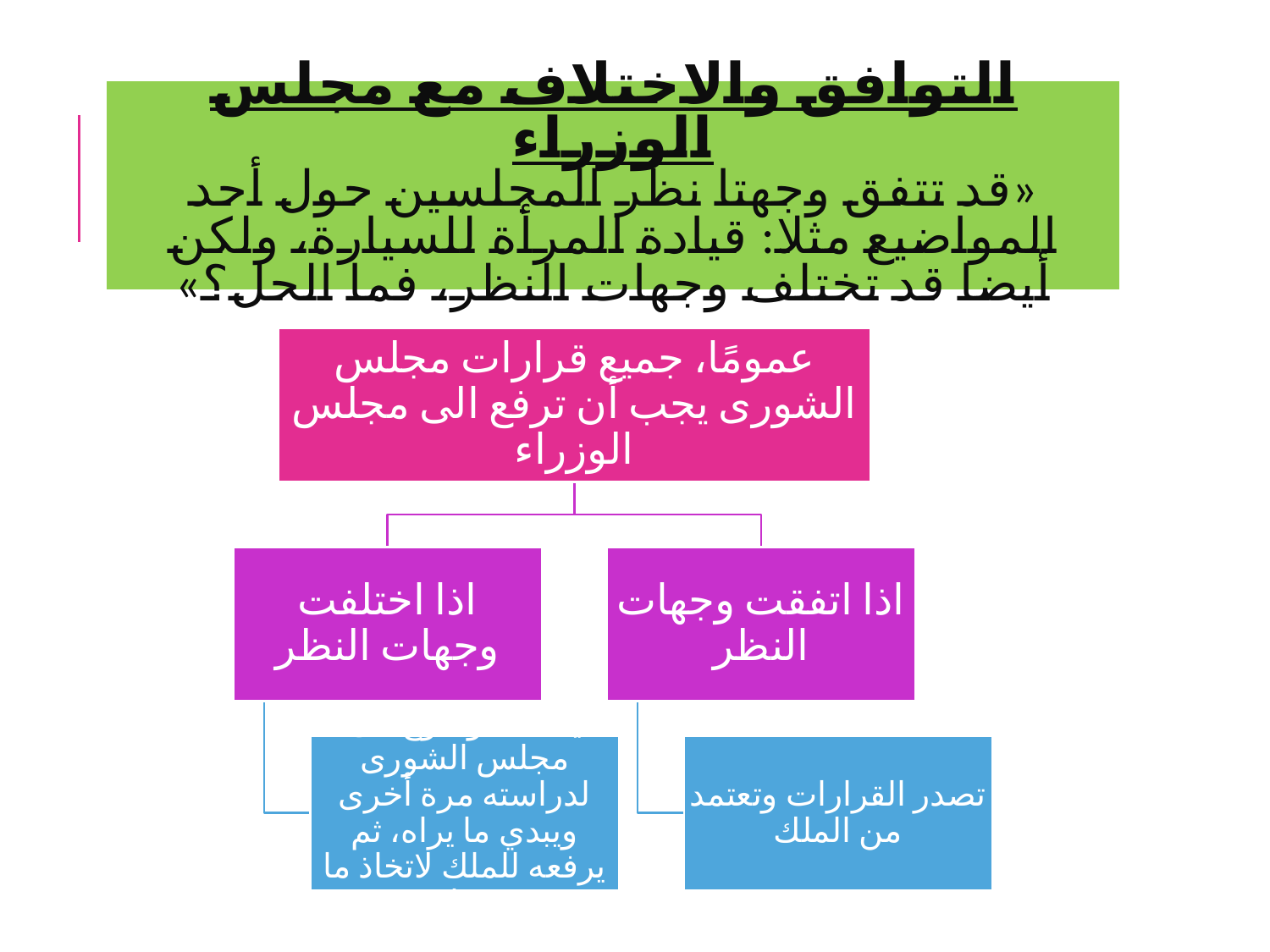

# التوافق والاختلاف مع مجلس الوزراء «قد تتفق وجهتا نظر المجلسين حول أحد المواضيع مثلا: قيادة المرأة للسيارة، ولكن أيضا قد تختلف وجهات النظر، فما الحل؟»
عمومًا، جميع قرارات مجلس الشورى يجب أن ترفع الى مجلس الوزراء
اذا اتفقت وجهات النظر
تصدر القرارات وتعتمد من الملك
اذا اختلفت وجهات النظر
يعاد الموضوع الى مجلس الشورى لدراسته مرة أخرى ويبدي ما يراه، ثم يرفعه للملك لاتخاذ ما يراه.